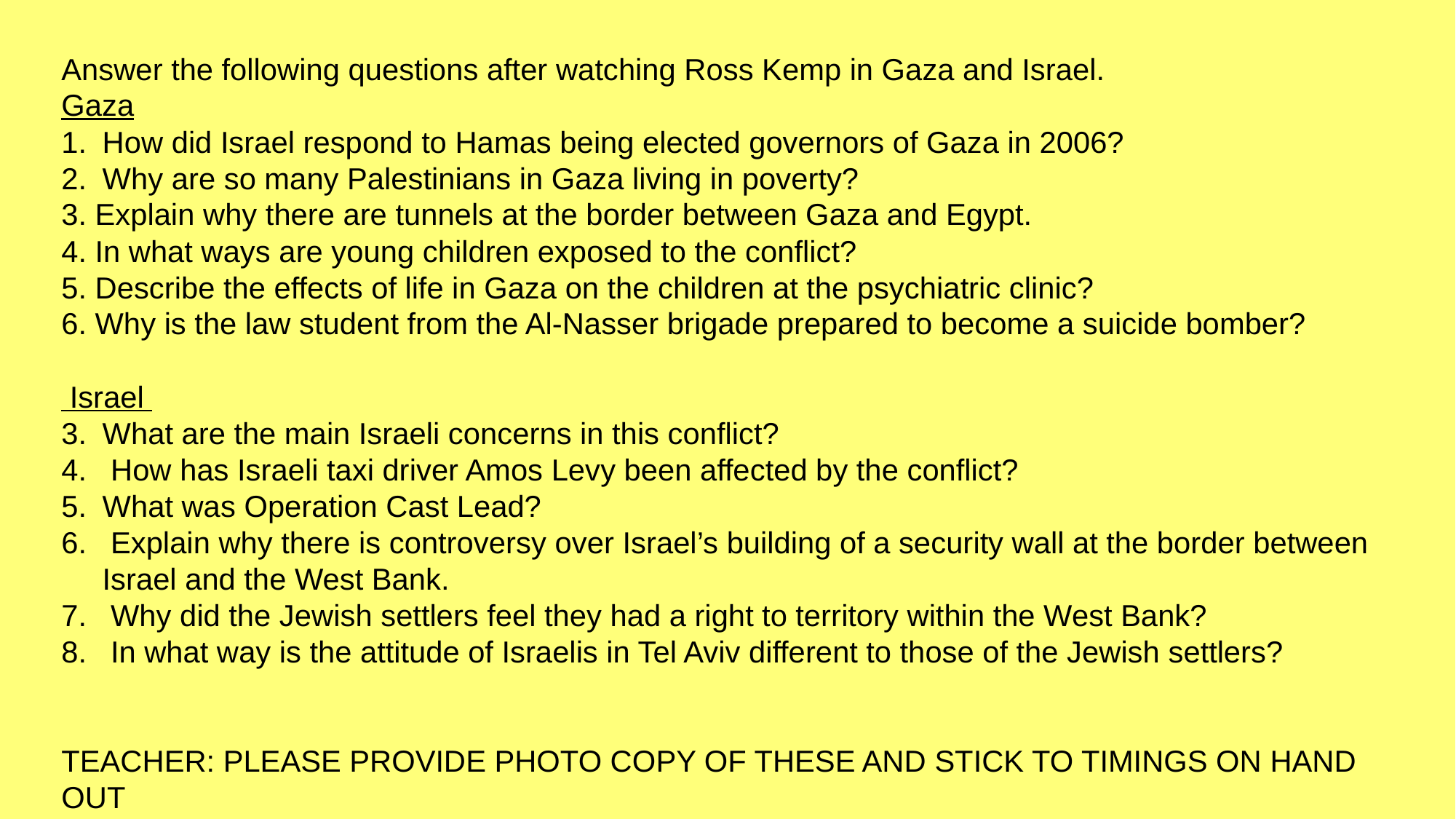

Answer the following questions after watching Ross Kemp in Gaza and Israel.
Gaza
How did Israel respond to Hamas being elected governors of Gaza in 2006?
Why are so many Palestinians in Gaza living in poverty?
3. Explain why there are tunnels at the border between Gaza and Egypt.
4. In what ways are young children exposed to the conflict?
5. Describe the effects of life in Gaza on the children at the psychiatric clinic?
6. Why is the law student from the Al-Nasser brigade prepared to become a suicide bomber?

 Israel
What are the main Israeli concerns in this conflict?
 How has Israeli taxi driver Amos Levy been affected by the conflict?
What was Operation Cast Lead?
 Explain why there is controversy over Israel’s building of a security wall at the border between Israel and the West Bank.
 Why did the Jewish settlers feel they had a right to territory within the West Bank?
 In what way is the attitude of Israelis in Tel Aviv different to those of the Jewish settlers?

TEACHER: PLEASE PROVIDE PHOTO COPY OF THESE AND STICK TO TIMINGS ON HAND OUT